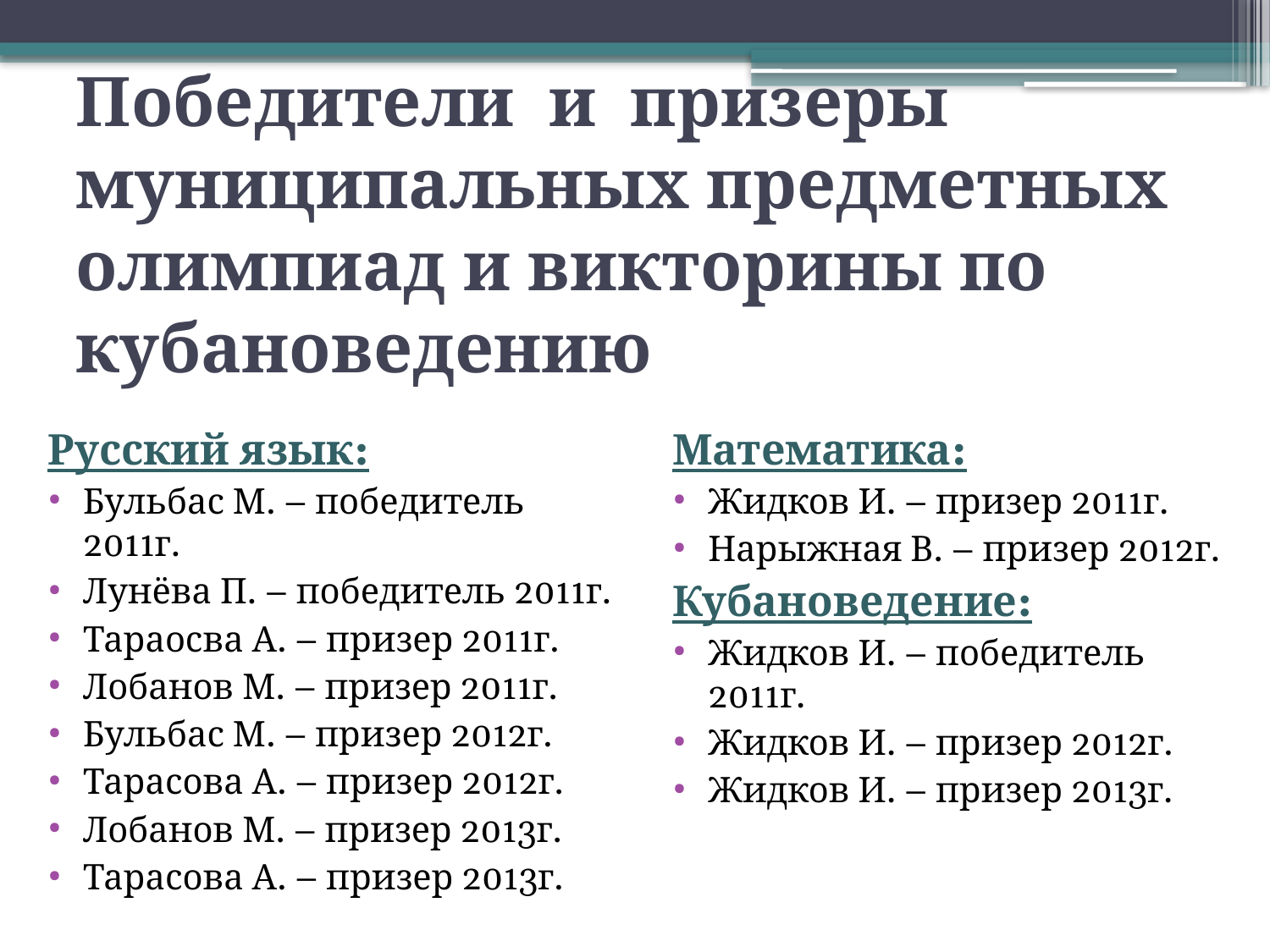

# Победители  и  призеры  муниципальных предметных олимпиад и викторины по кубановедению
Русский язык:
Бульбас М. – победитель 2011г.
Лунёва П. – победитель 2011г.
Тараосва А. – призер 2011г.
Лобанов М. – призер 2011г.
Бульбас М. – призер 2012г.
Тарасова А. – призер 2012г.
Лобанов М. – призер 2013г.
Тарасова А. – призер 2013г.

Математика:
Жидков И. – призер 2011г.
Нарыжная В. – призер 2012г.
Кубановедение:
Жидков И. – победитель 2011г.
Жидков И. – призер 2012г.
Жидков И. – призер 2013г.